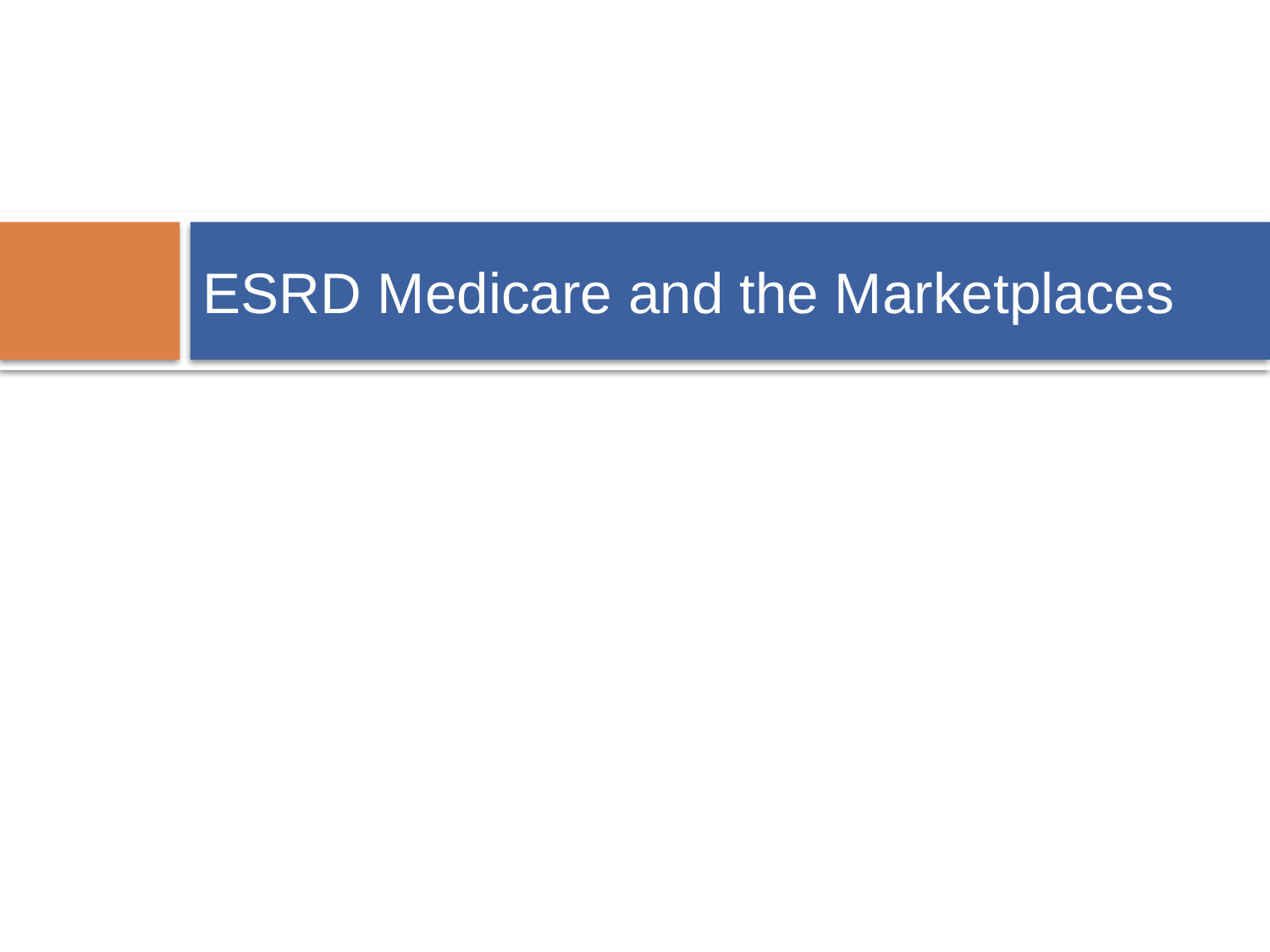

39
# ESRD Medicare and the Marketplaces